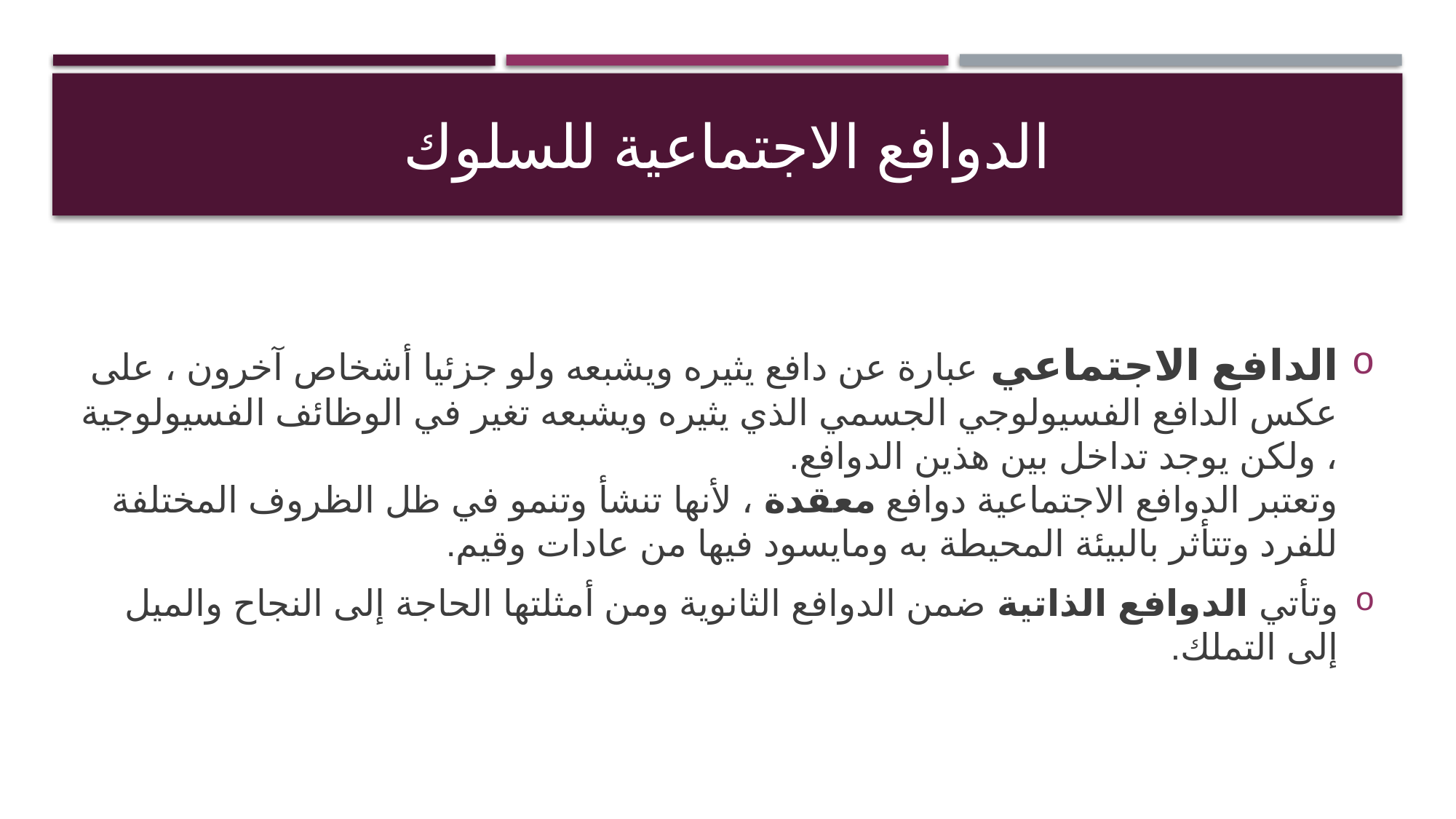

# الدوافع الاجتماعية للسلوك
الدافع الاجتماعي عبارة عن دافع يثيره ويشبعه ولو جزئيا أشخاص آخرون ، على عكس الدافع الفسيولوجي الجسمي الذي يثيره ويشبعه تغير في الوظائف الفسيولوجية ، ولكن يوجد تداخل بين هذين الدوافع.
وتعتبر الدوافع الاجتماعية دوافع معقدة ، لأنها تنشأ وتنمو في ظل الظروف المختلفة للفرد وتتأثر بالبيئة المحيطة به ومايسود فيها من عادات وقيم.
وتأتي الدوافع الذاتية ضمن الدوافع الثانوية ومن أمثلتها الحاجة إلى النجاح والميل إلى التملك.